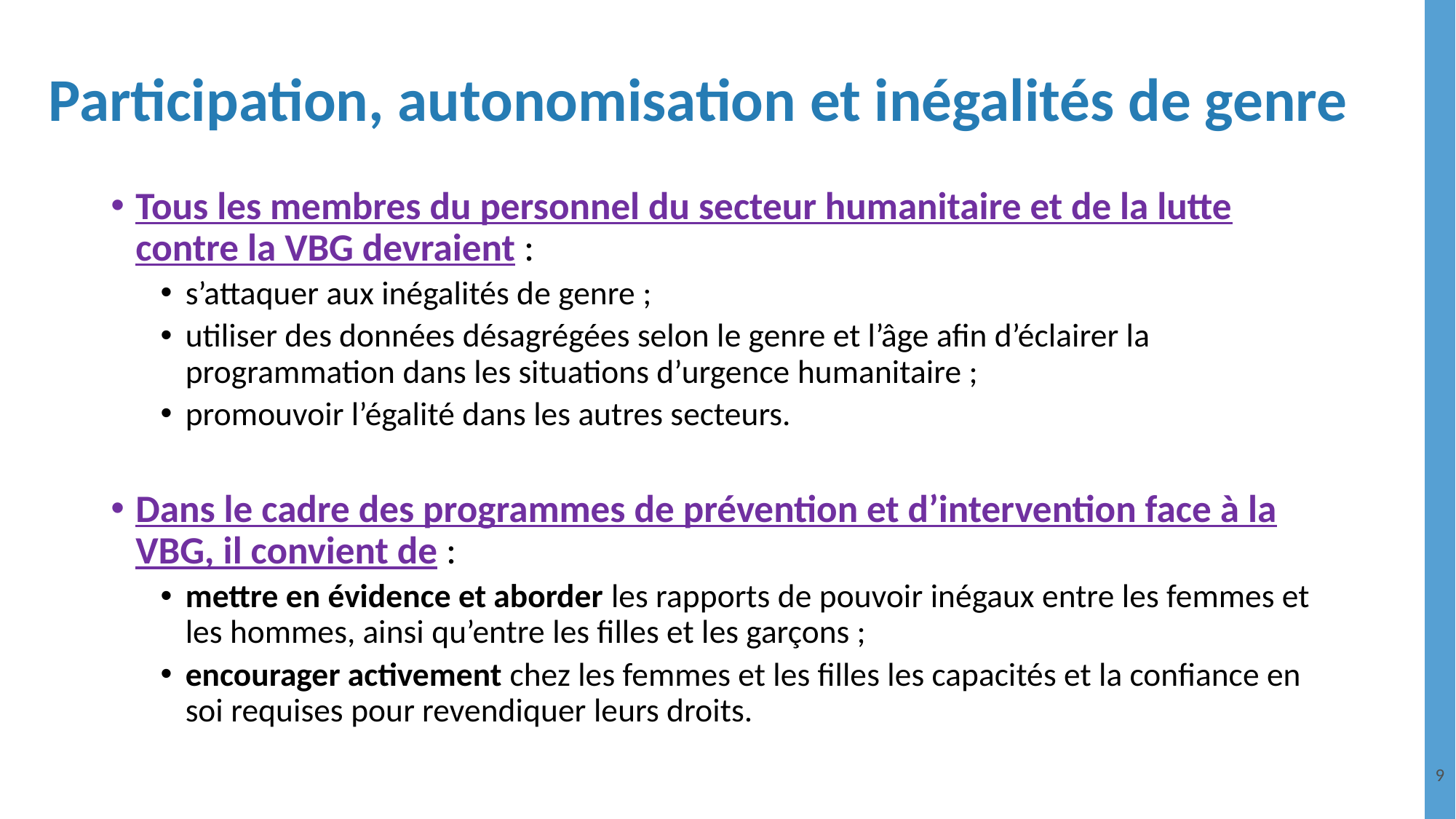

# Participation, autonomisation et inégalités de genre
Tous les membres du personnel du secteur humanitaire et de la lutte contre la VBG devraient :
s’attaquer aux inégalités de genre ;
utiliser des données désagrégées selon le genre et l’âge afin d’éclairer la programmation dans les situations d’urgence humanitaire ;
promouvoir l’égalité dans les autres secteurs.

Dans le cadre des programmes de prévention et d’intervention face à la VBG, il convient de :
mettre en évidence et aborder les rapports de pouvoir inégaux entre les femmes et les hommes, ainsi qu’entre les filles et les garçons ;
encourager activement chez les femmes et les filles les capacités et la confiance en soi requises pour revendiquer leurs droits.